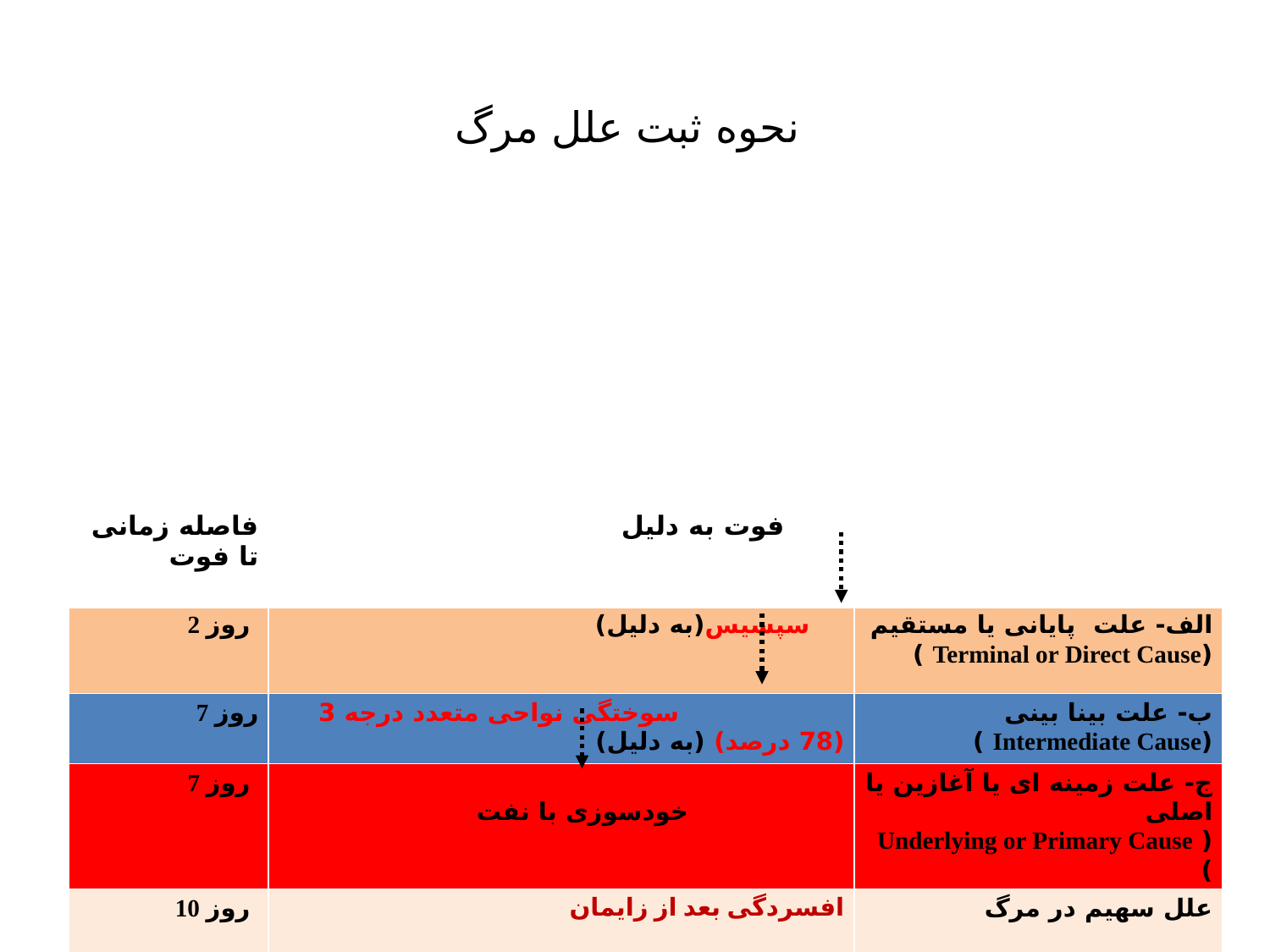

# نحوه ثبت علل مرگ

| فاصله زمانی تا فوت | فوت به دلیل |  |
| --- | --- | --- |
| 2 روز | سپسیس(به دلیل) | الف- علت پایانی یا مستقیم (Terminal or Direct Cause ) |
| 7 روز | سوختگی نواحی متعدد درجه 3 (78 درصد) (به دلیل) | ب- علت بینا بینی (Intermediate Cause ) |
| 7 روز | خودسوزی با نفت | ج- علت زمینه ای یا آغازین یا اصلی ( Underlying or Primary Cause ) |
| 10 روز | افسردگی بعد از زایمان | علل سهیم در مرگ |